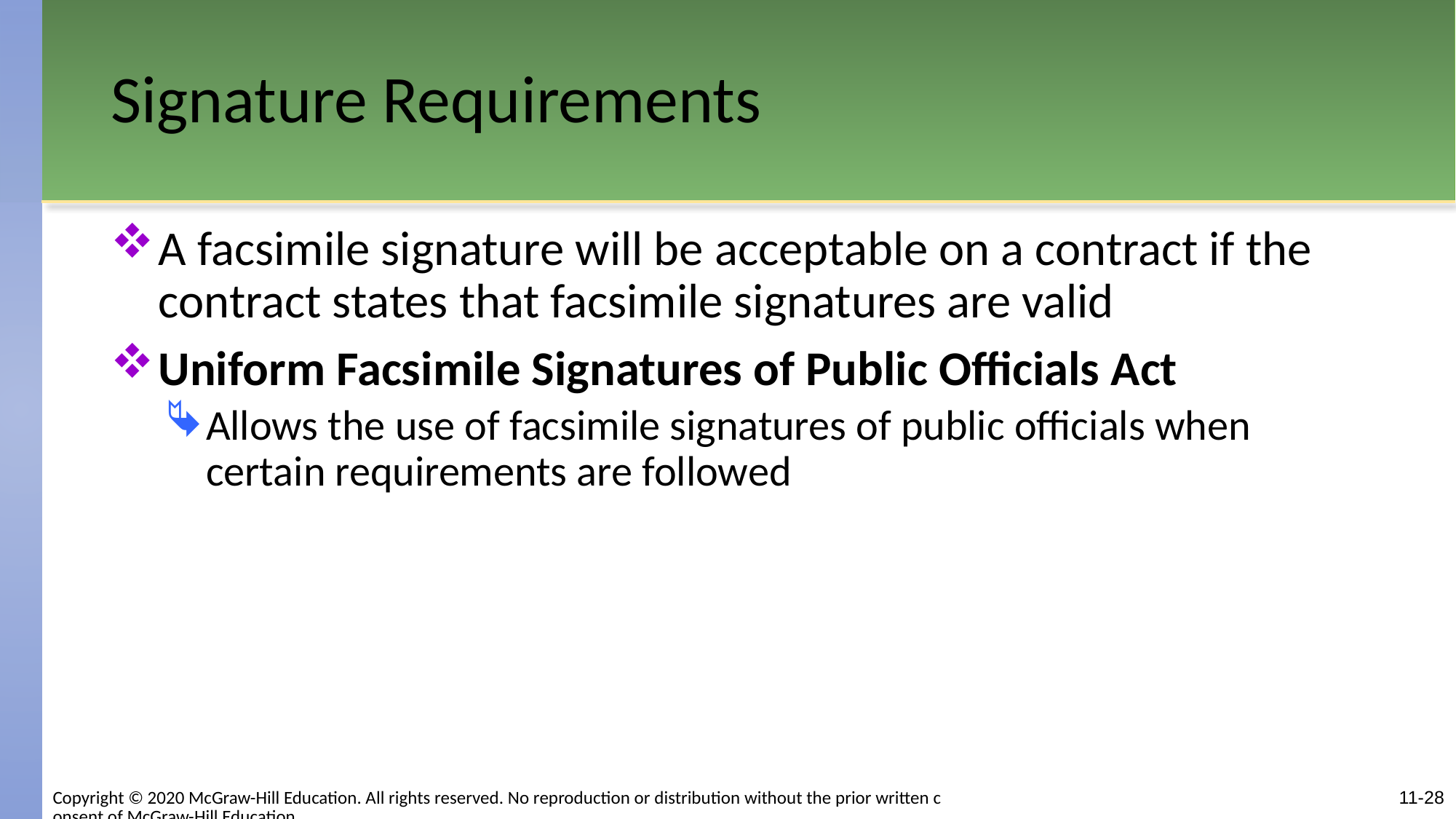

# Signature Requirements
A facsimile signature will be acceptable on a contract if the contract states that facsimile signatures are valid
Uniform Facsimile Signatures of Public Officials Act
Allows the use of facsimile signatures of public officials when certain requirements are followed
Copyright © 2020 McGraw-Hill Education. All rights reserved. No reproduction or distribution without the prior written consent of McGraw-Hill Education.
11-28